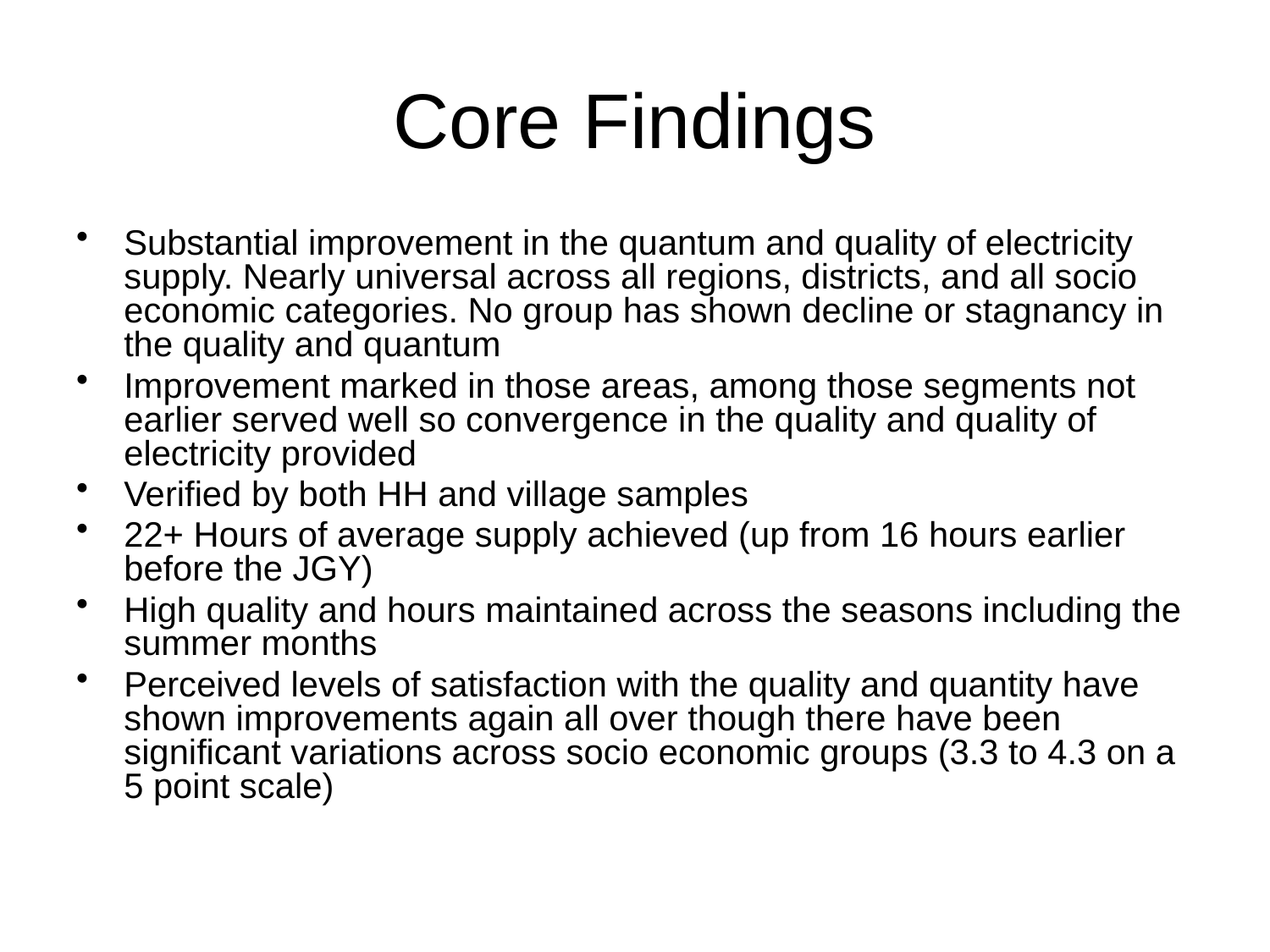

# Core Findings
Substantial improvement in the quantum and quality of electricity supply. Nearly universal across all regions, districts, and all socio economic categories. No group has shown decline or stagnancy in the quality and quantum
Improvement marked in those areas, among those segments not earlier served well so convergence in the quality and quality of electricity provided
Verified by both HH and village samples
22+ Hours of average supply achieved (up from 16 hours earlier before the JGY)
High quality and hours maintained across the seasons including the summer months
Perceived levels of satisfaction with the quality and quantity have shown improvements again all over though there have been significant variations across socio economic groups (3.3 to 4.3 on a 5 point scale)